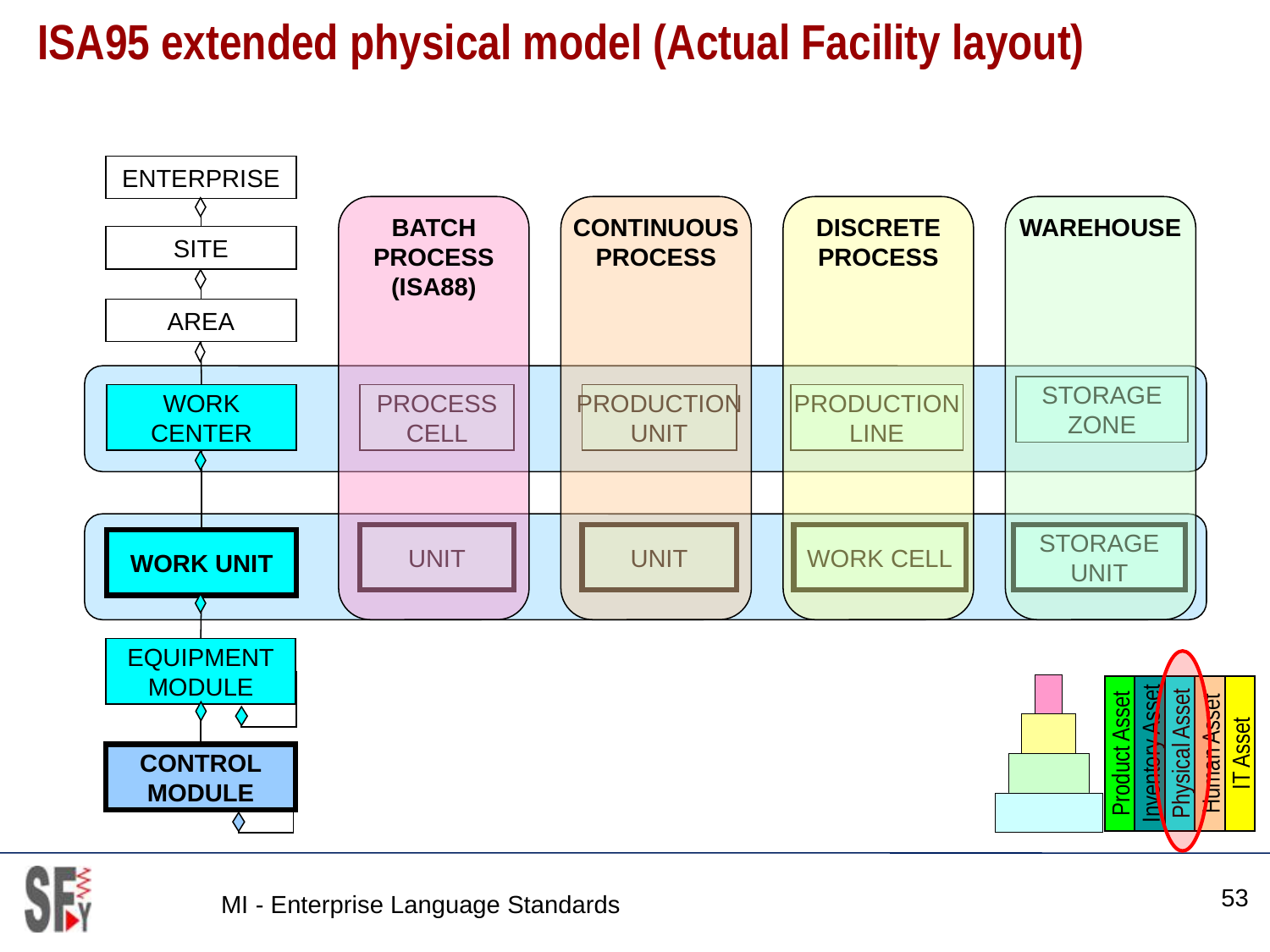

# ISA95 extended physical model (Actual Facility layout)
ENTERPRISE
BATCH
PROCESS
(ISA88)
PROCESS
CELL
UNIT
CONTINUOUS
PROCESS
PRODUCTION
UNIT
UNIT
DISCRETE
PROCESS
PRODUCTION
LINE
WORK CELL
WAREHOUSE
STORAGE
ZONE
STORAGE
UNIT

SITE

AREA

WORK
CENTER

WORK UNIT

Product Asset
Inventory Asset
Physical Asset
Human Asset
IT Asset
EQUIPMENT
MODULE

CONTROL
MODULE

53
MI - Enterprise Language Standards